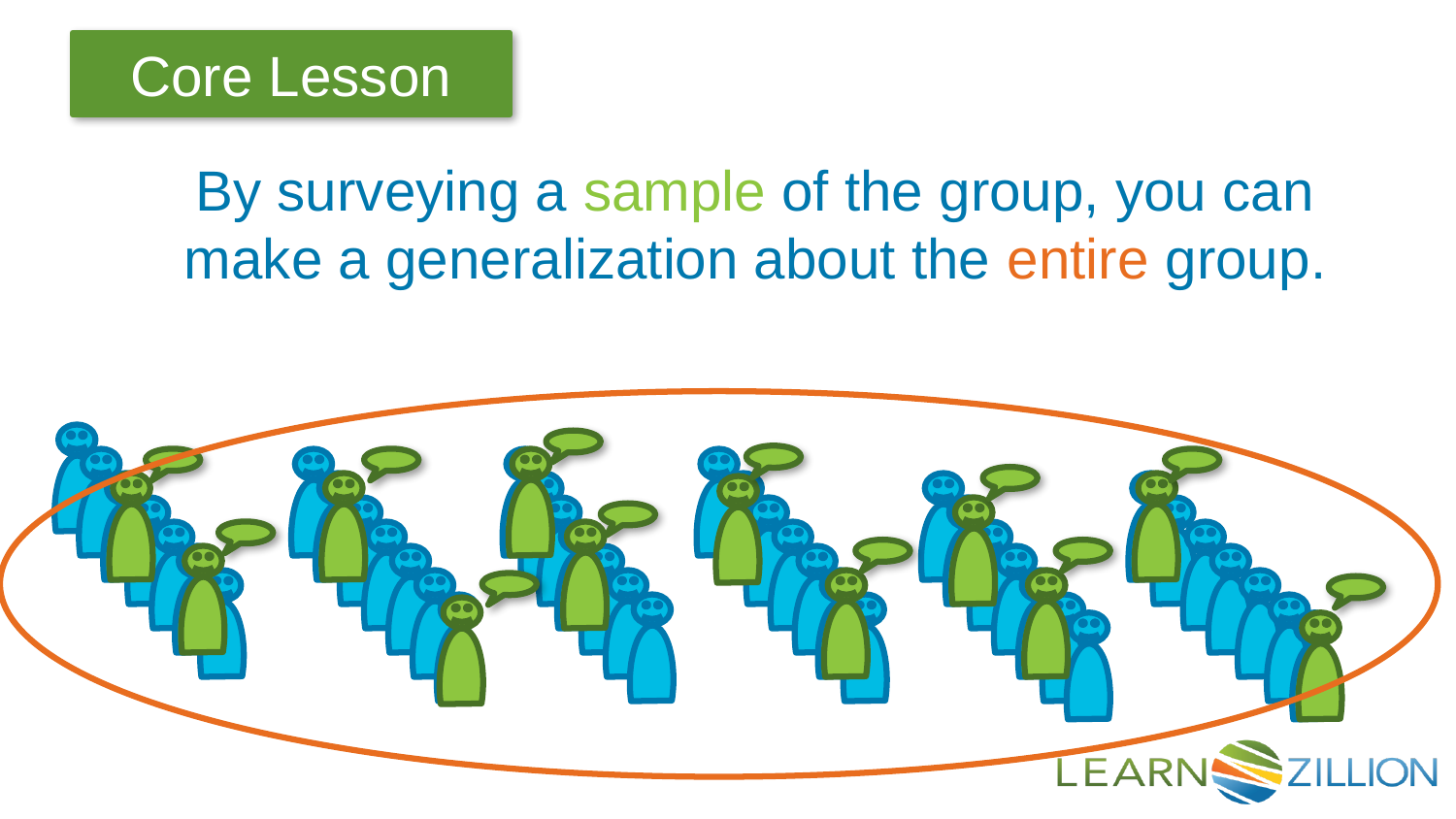

By surveying a sample of the group, you can make a generalization about the entire group.